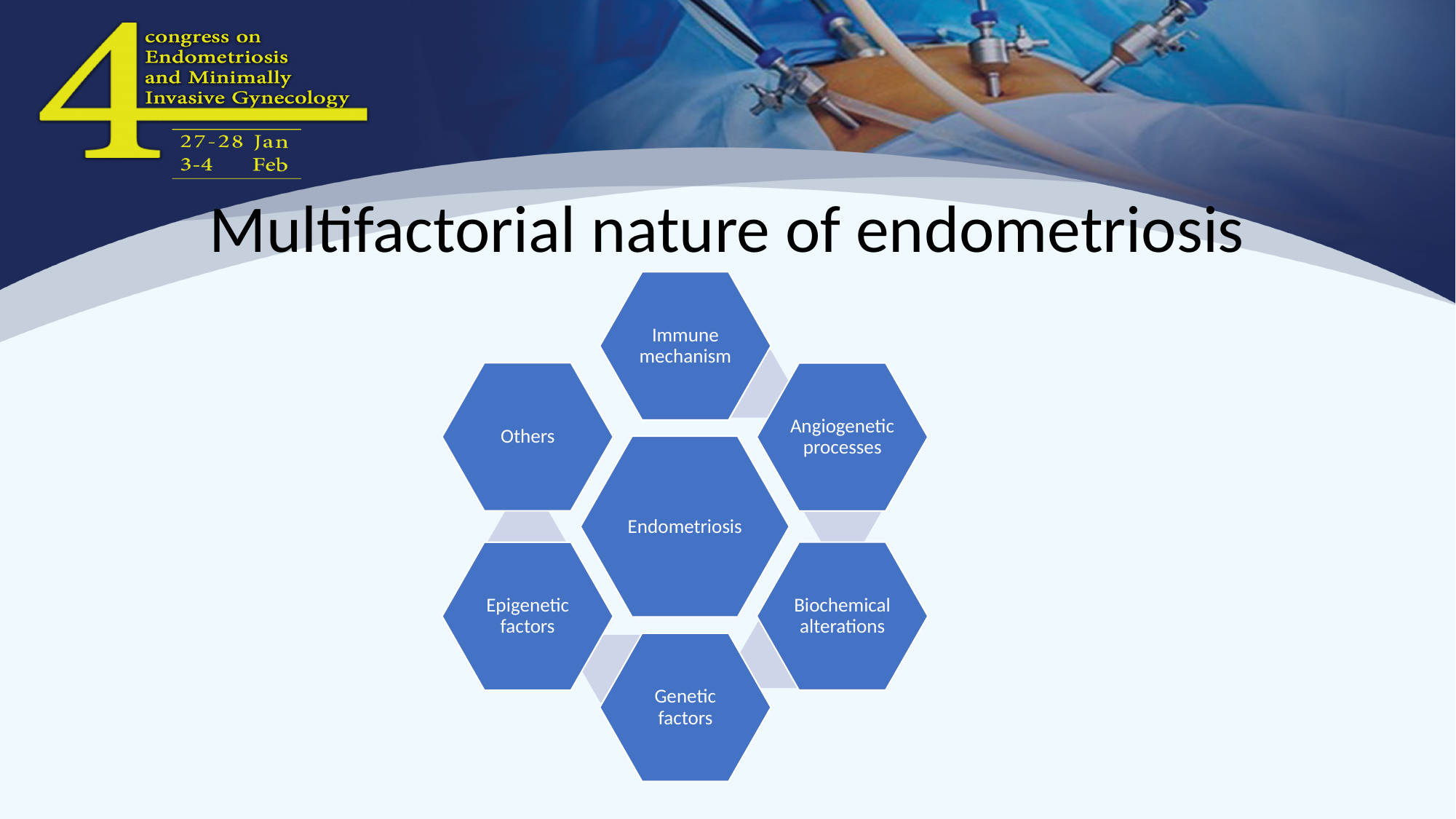

# Multifactorial nature of endometriosis
Endometriosis
Immune mechanism
Angiogenetic processes
Biochemical alterations
Genetic factors
Epigenetic factors
Others